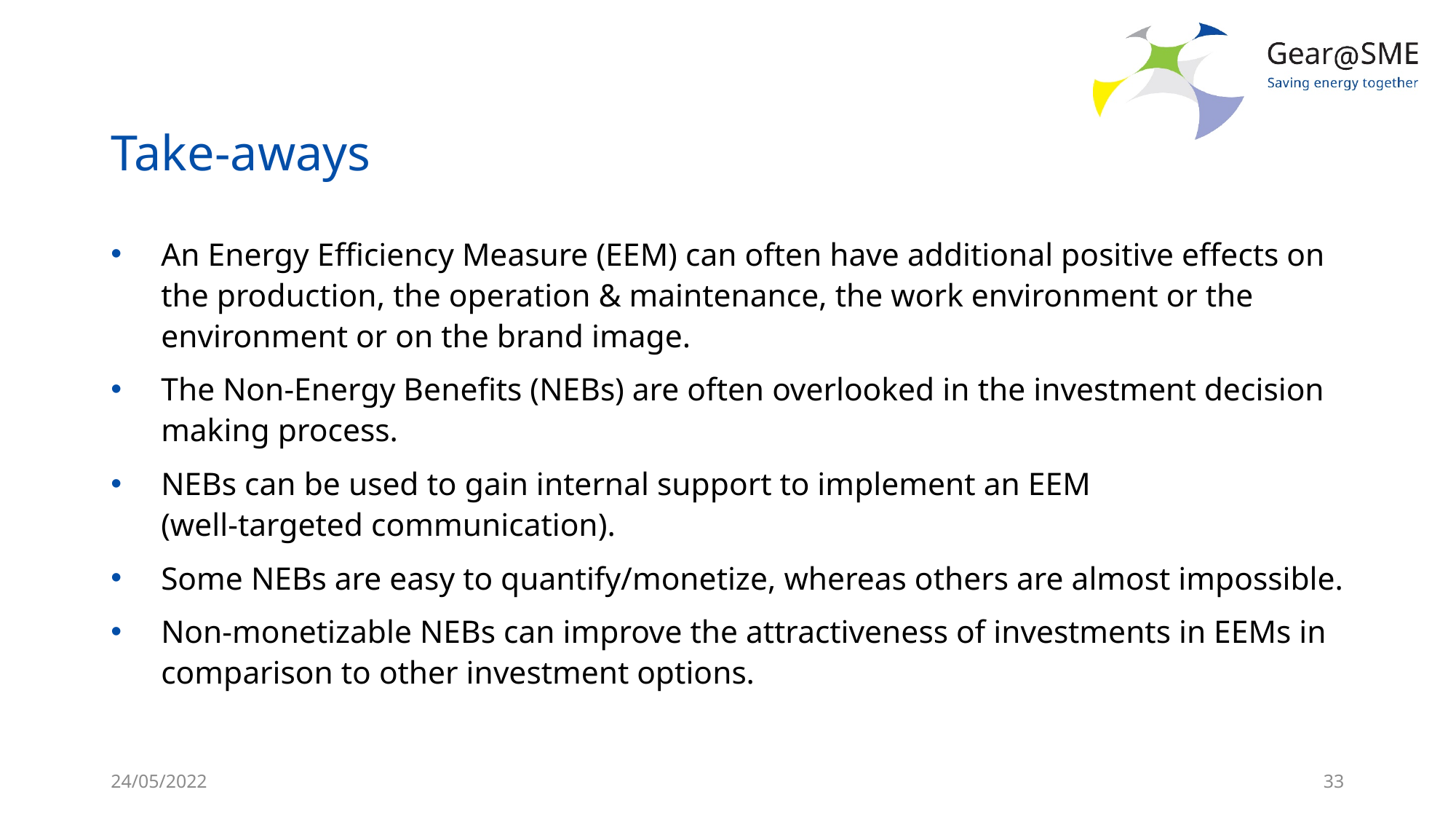

# Take-aways
An Energy Efficiency Measure (EEM) can often have additional positive effects on the production, the operation & maintenance, the work environment or the environment or on the brand image.
The Non-Energy Benefits (NEBs) are often overlooked in the investment decision making process.
NEBs can be used to gain internal support to implement an EEM
(well-targeted communication).
Some NEBs are easy to quantify/monetize, whereas others are almost impossible.
Non-monetizable NEBs can improve the attractiveness of investments in EEMs in comparison to other investment options.

24/05/2022
33